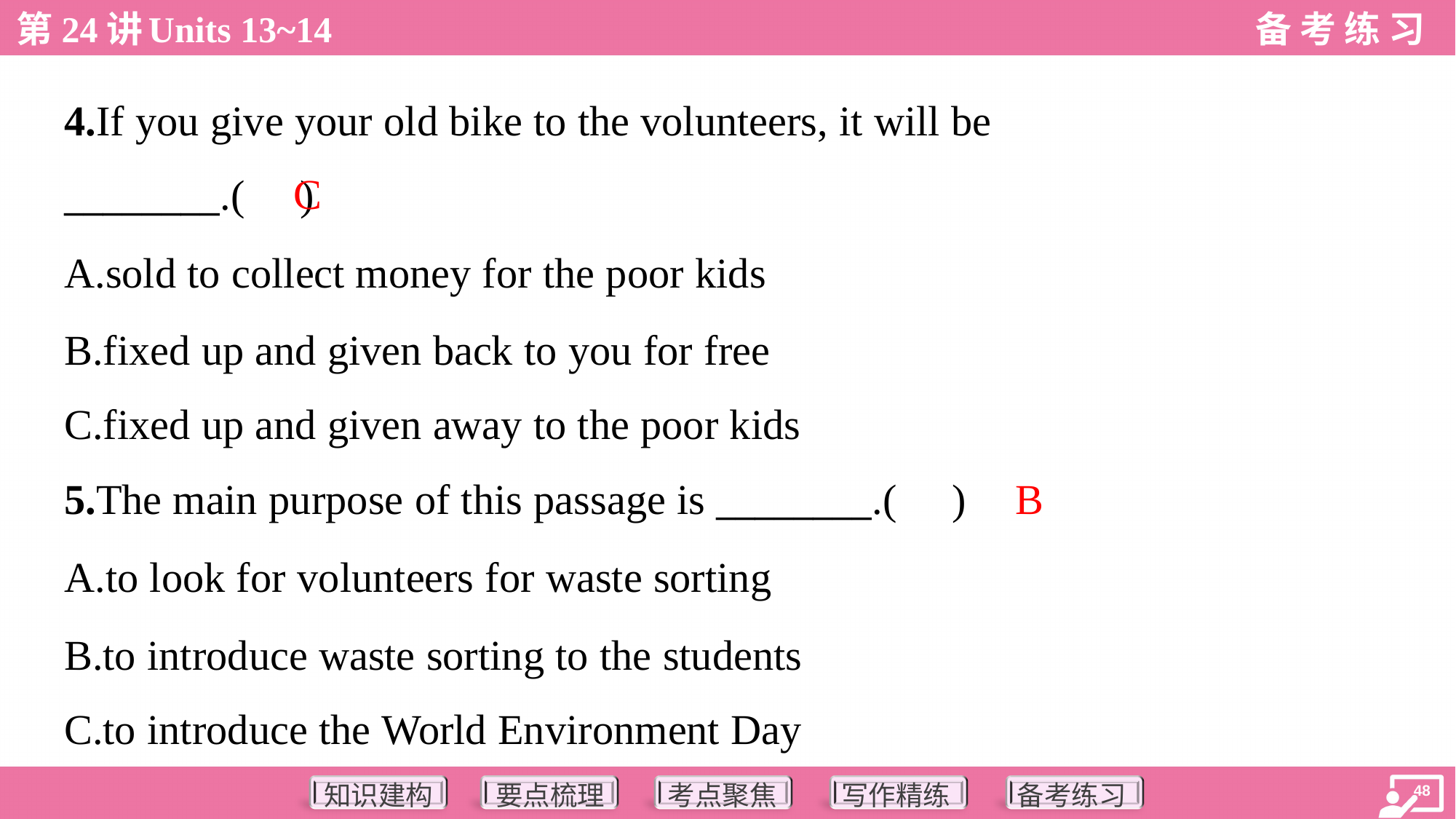

4.If you give your old bike to the volunteers, it will be
________.(     )
C
A.sold to collect money for the poor kids
B.fixed up and given back to you for free
C.fixed up and given away to the poor kids
B
5.The main purpose of this passage is ________.(     )
A.to look for volunteers for waste sorting
B.to introduce waste sorting to the students
C.to introduce the World Environment Day